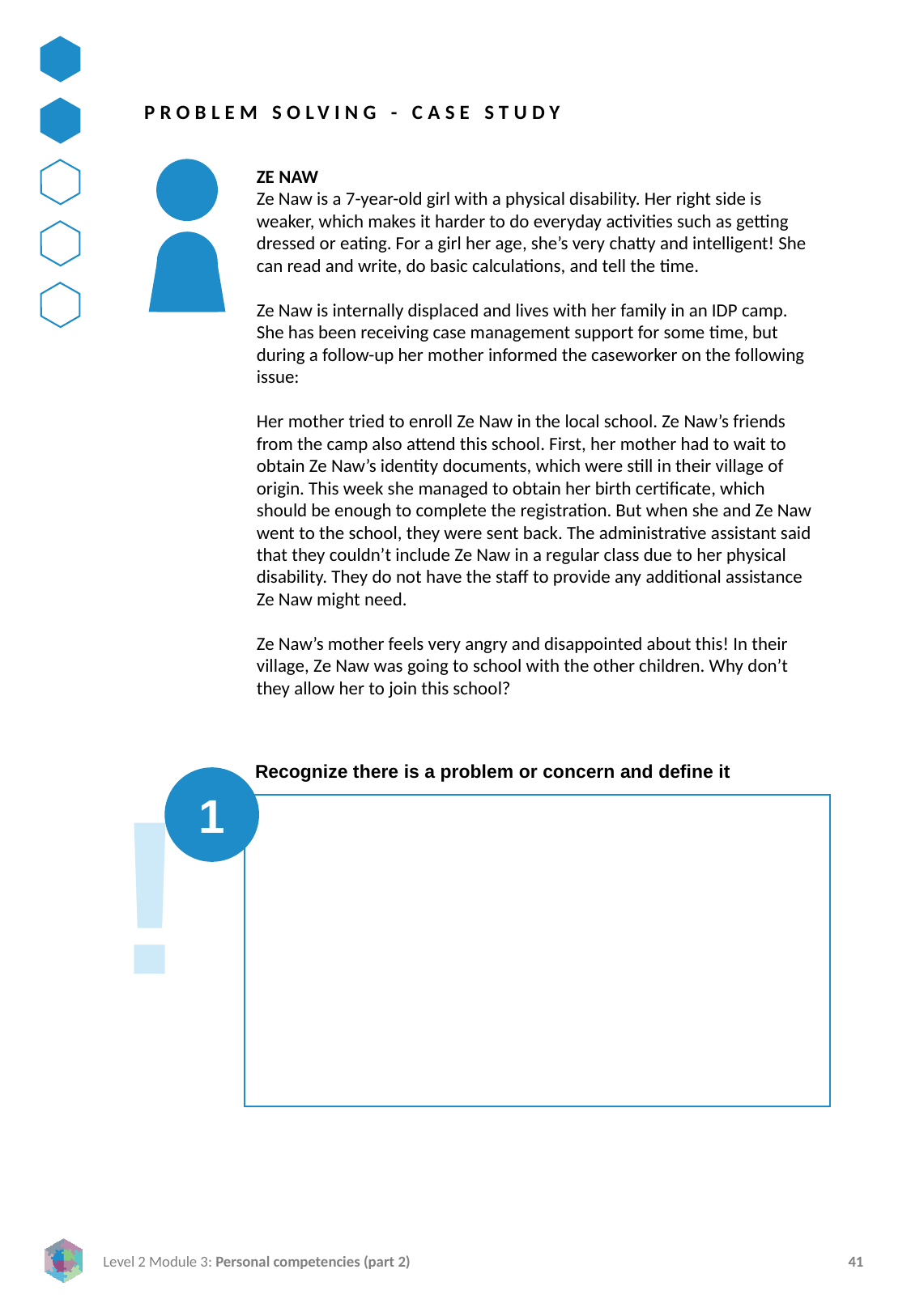

PROBLEM SOLVING - CASE STUDY

ZE NAW
Ze Naw is a 7-year-old girl with a physical disability. Her right side is weaker, which makes it harder to do everyday activities such as getting dressed or eating. For a girl her age, she’s very chatty and intelligent! She can read and write, do basic calculations, and tell the time.

Ze Naw is internally displaced and lives with her family in an IDP camp. She has been receiving case management support for some time, but during a follow-up her mother informed the caseworker on the following issue:

Her mother tried to enroll Ze Naw in the local school. Ze Naw’s friends from the camp also attend this school. First, her mother had to wait to obtain Ze Naw’s identity documents, which were still in their village of origin. This week she managed to obtain her birth certificate, which should be enough to complete the registration. But when she and Ze Naw went to the school, they were sent back. The administrative assistant said that they couldn’t include Ze Naw in a regular class due to her physical disability. They do not have the staff to provide any additional assistance Ze Naw might need.

Ze Naw’s mother feels very angry and disappointed about this! In their village, Ze Naw was going to school with the other children. Why don’t they allow her to join this school?

!
Recognize there is a problem or concern and define it
1